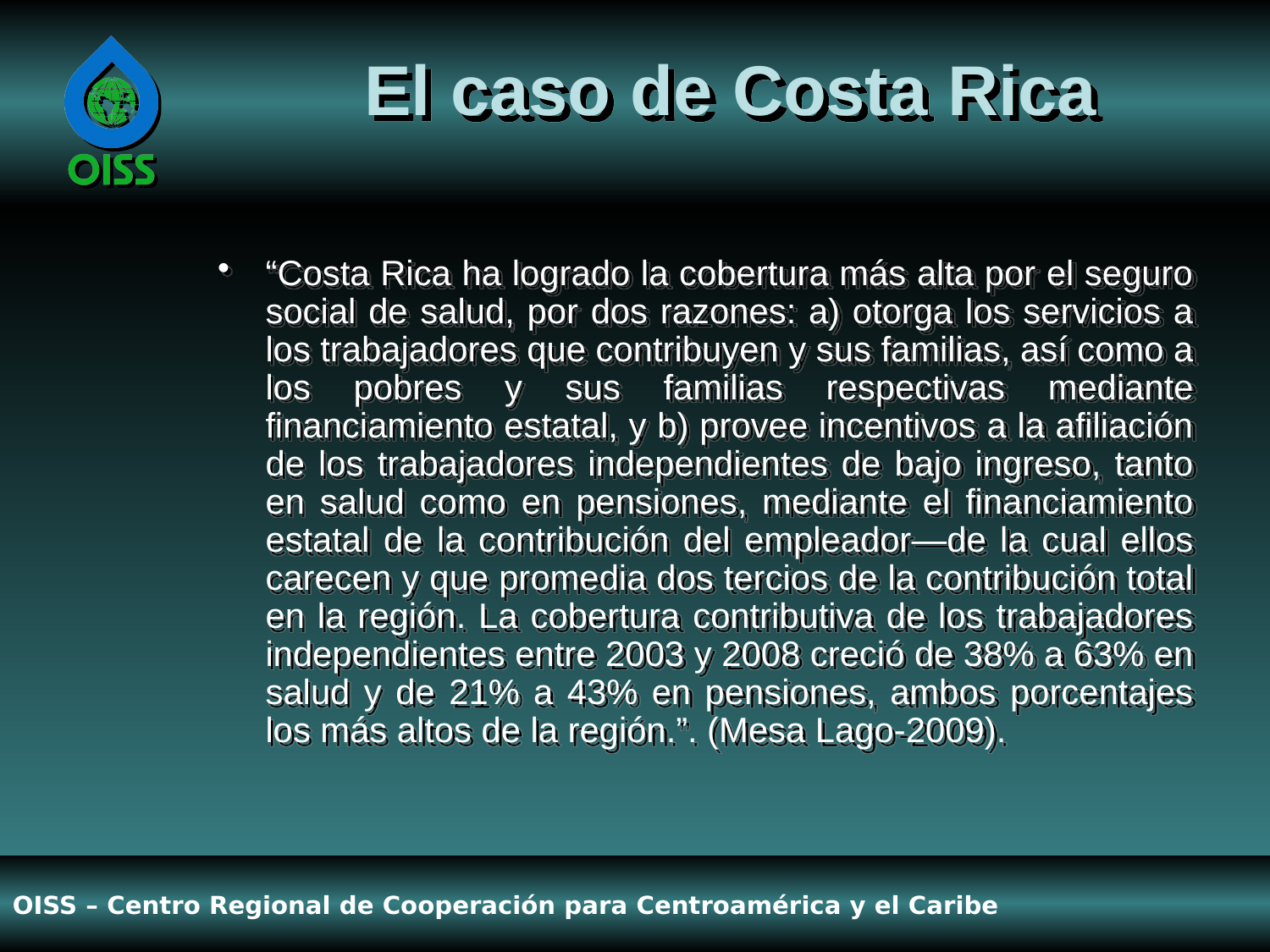

El caso de Costa Rica
“Costa Rica ha logrado la cobertura más alta por el seguro social de salud, por dos razones: a) otorga los servicios a los trabajadores que contribuyen y sus familias, así como a los pobres y sus familias respectivas mediante financiamiento estatal, y b) provee incentivos a la afiliación de los trabajadores independientes de bajo ingreso, tanto en salud como en pensiones, mediante el financiamiento estatal de la contribución del empleador—de la cual ellos carecen y que promedia dos tercios de la contribución total en la región. La cobertura contributiva de los trabajadores independientes entre 2003 y 2008 creció de 38% a 63% en salud y de 21% a 43% en pensiones, ambos porcentajes los más altos de la región.”. (Mesa Lago-2009).